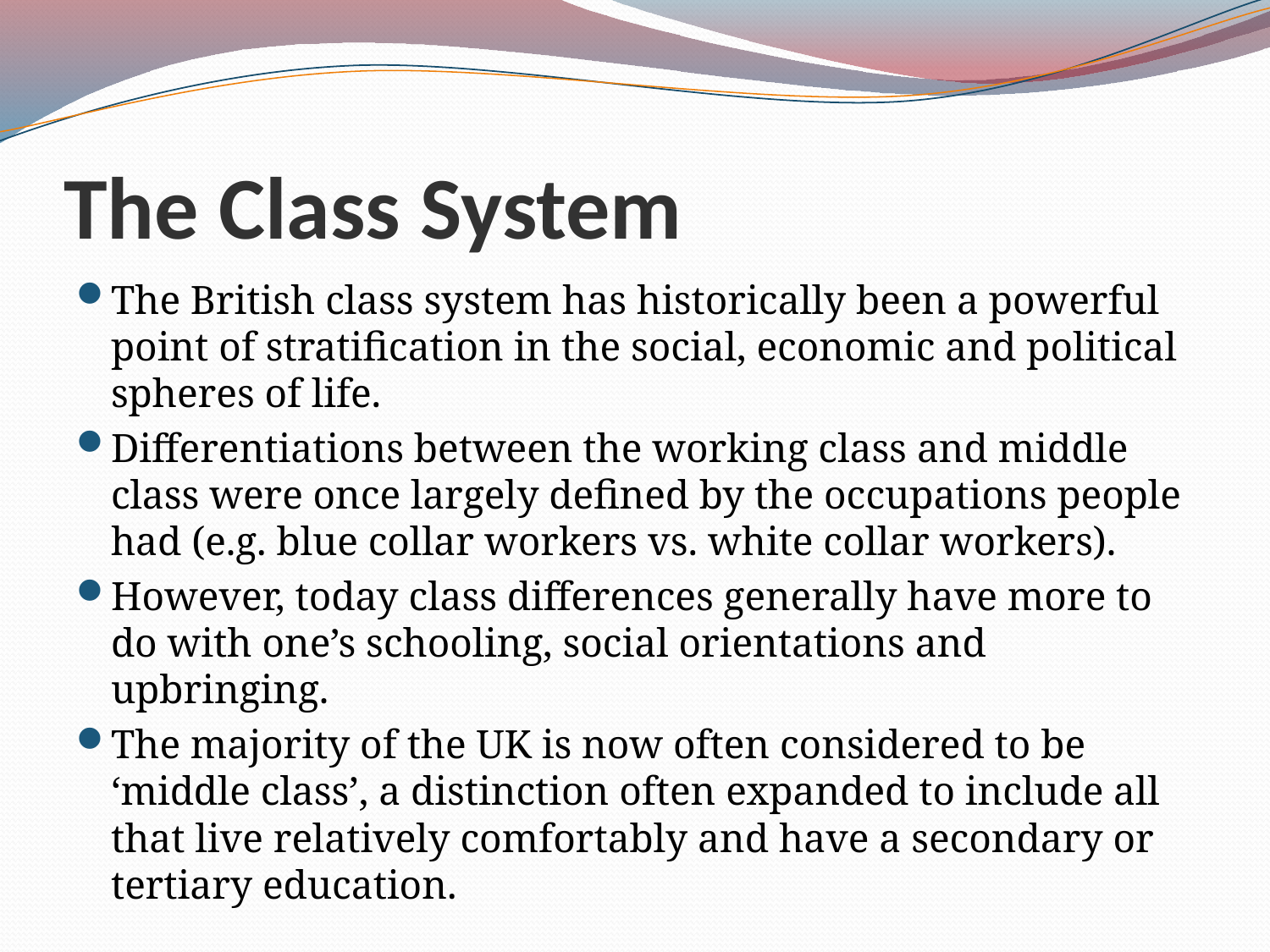

# The Class System
The British class system has historically been a powerful point of stratification in the social, economic and political spheres of life.
Differentiations between the working class and middle class were once largely defined by the occupations people had (e.g. blue collar workers vs. white collar workers).
However, today class differences generally have more to do with one’s schooling, social orientations and upbringing.
The majority of the UK is now often considered to be ‘middle class’, a distinction often expanded to include all that live relatively comfortably and have a secondary or tertiary education.